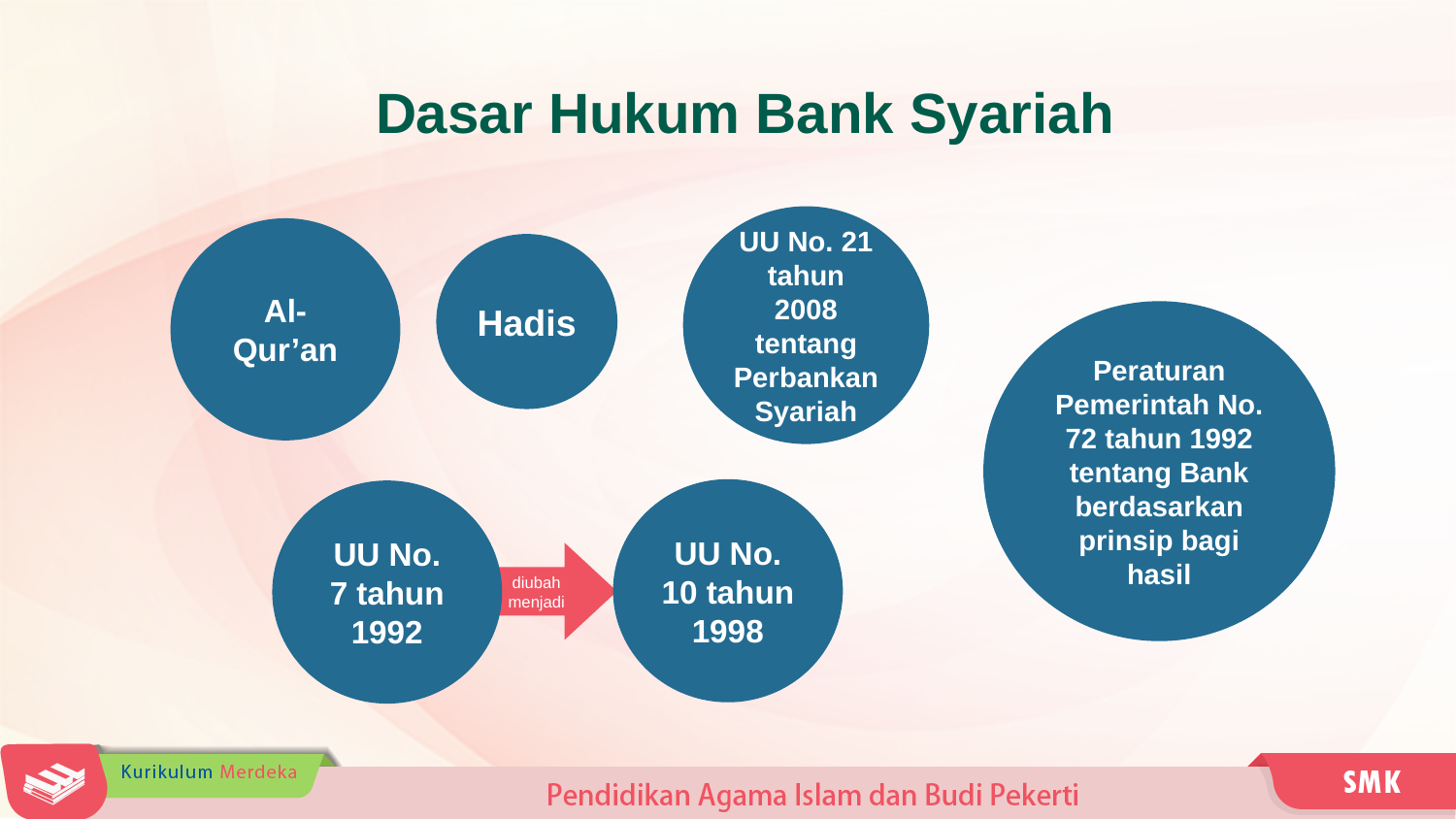

Dasar Hukum Bank Syariah
UU No. 21 tahun 2008 tentang Perbankan Syariah
Al-Qur’an
Hadis
Peraturan Pemerintah No. 72 tahun 1992 tentang Bank berdasarkan prinsip bagi hasil
UU No. 10 tahun 1998
UU No. 7 tahun 1992
diubah menjadi